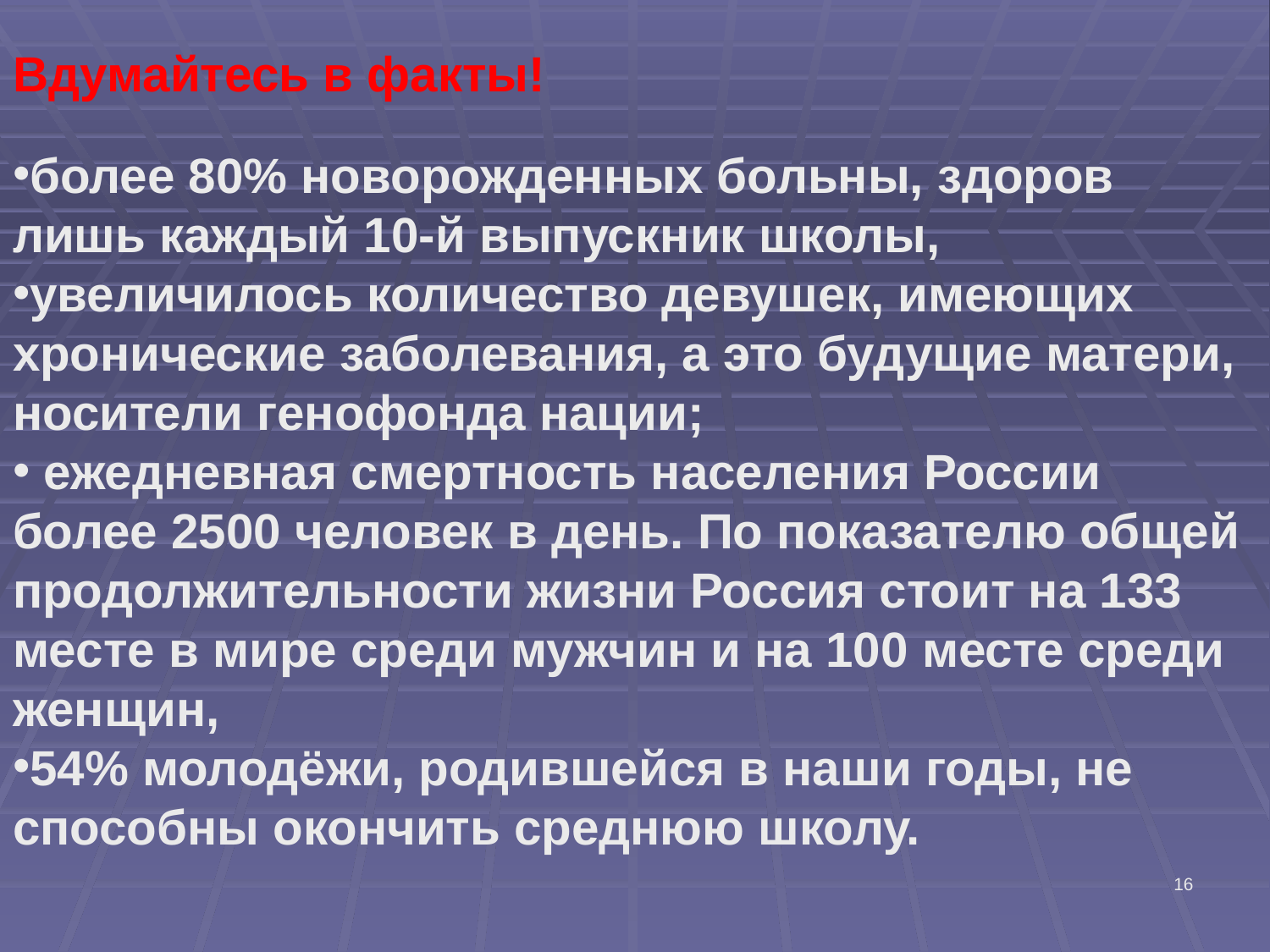

Вдумайтесь в факты!

более 80% новорожденных больны, здоров лишь каждый 10-й выпускник школы,
увеличилось количество девушек, имеющих хронические заболевания, а это будущие матери, носители генофонда нации;
 ежедневная смертность населения России более 2500 человек в день. По показателю общей продолжительности жизни Россия стоит на 133 месте в мире среди мужчин и на 100 месте среди женщин,
54% молодёжи, родившейся в наши годы, не способны окончить среднюю школу.
16